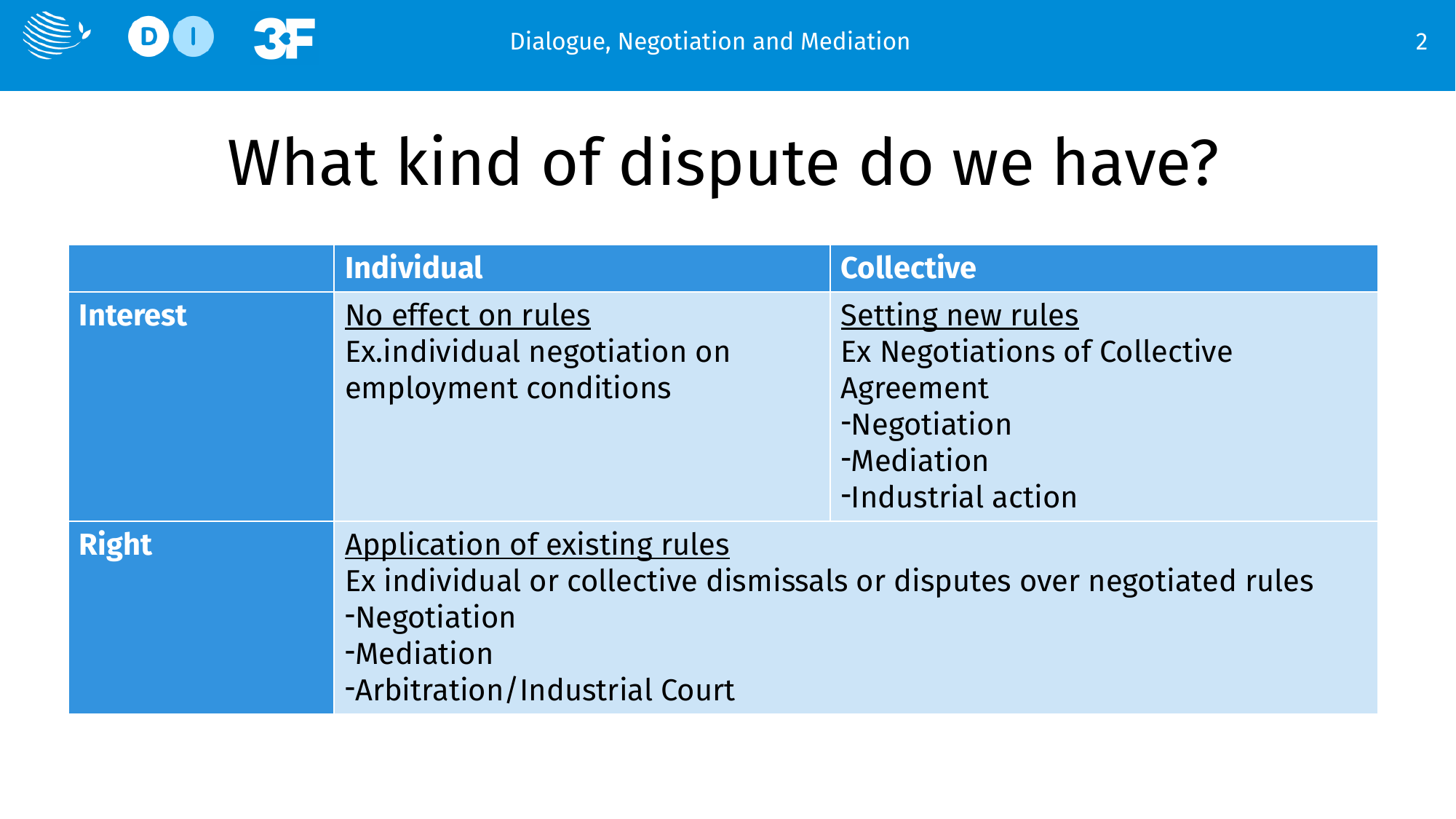

Dialogue, Negotiation and Mediation
2
# What kind of dispute do we have?
|  | Individual | Collective |
| --- | --- | --- |
| Interest | No effect on rules Ex.individual negotiation on employment conditions | Setting new rules Ex Negotiations of Collective Agreement Negotiation Mediation Industrial action |
| Right | Application of existing rules Ex individual or collective dismissals or disputes over negotiated rules Negotiation Mediation Arbitration/Industrial Court |  |